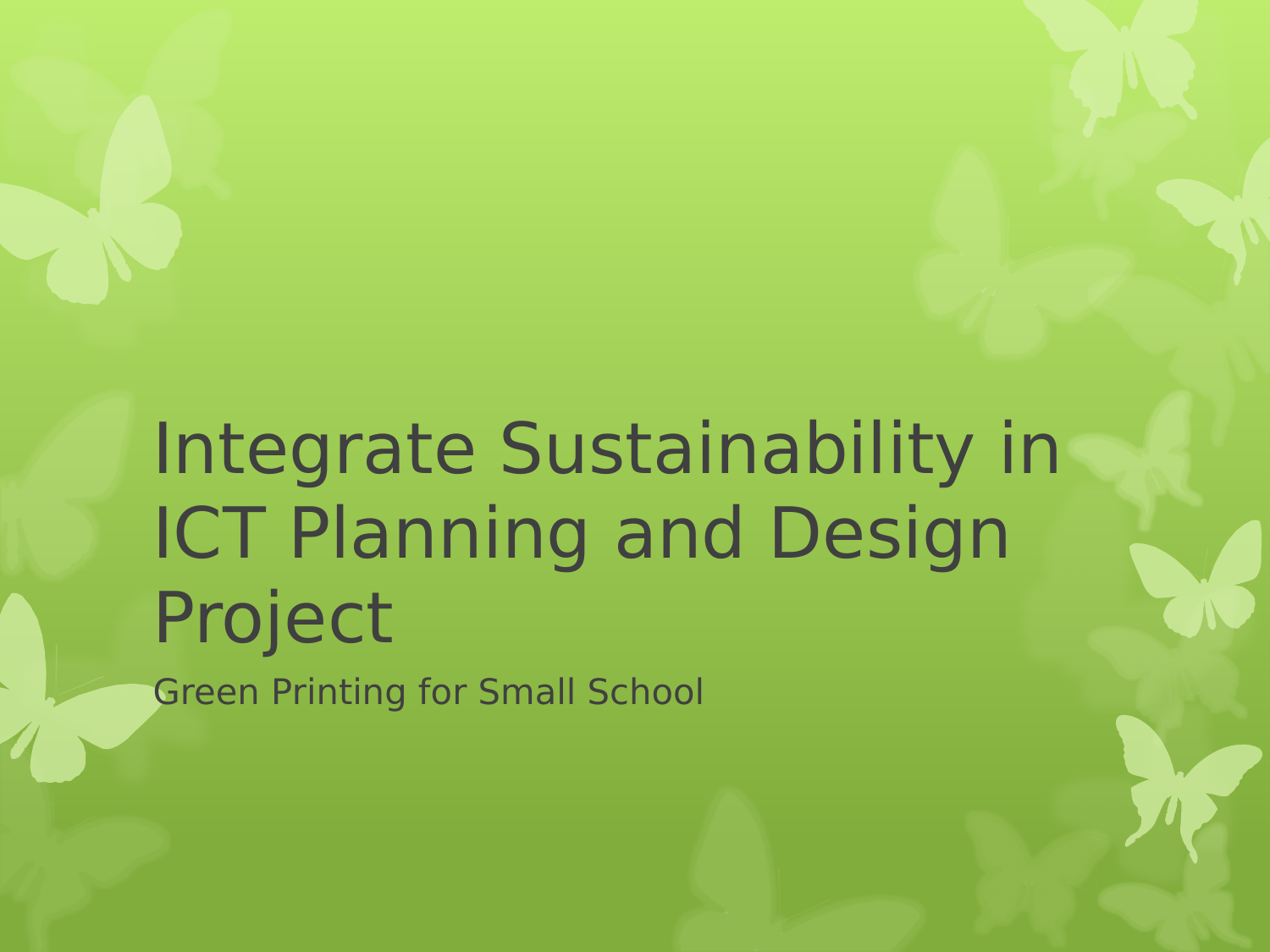

# Integrate Sustainability in ICT Planning and Design Project
Green Printing for Small School